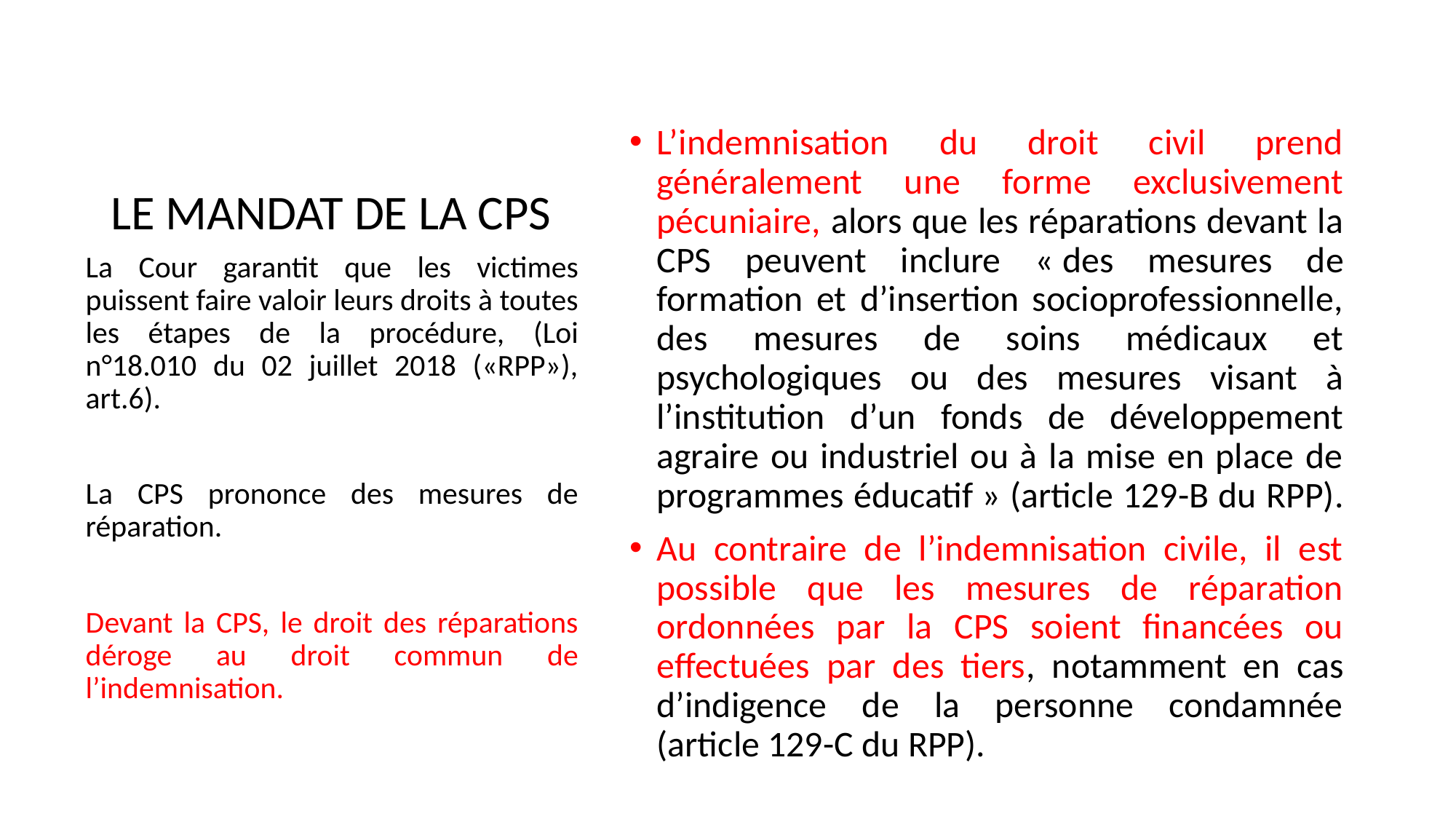

# LE MANDAT DE LA CPS
L’indemnisation du droit civil prend généralement une forme exclusivement pécuniaire, alors que les réparations devant la CPS peuvent inclure « des mesures de formation et d’insertion socioprofessionnelle, des mesures de soins médicaux et psychologiques ou des mesures visant à l’institution d’un fonds de développement agraire ou industriel ou à la mise en place de programmes éducatif » (article 129-B du RPP).
Au contraire de l’indemnisation civile, il est possible que les mesures de réparation ordonnées par la CPS soient financées ou effectuées par des tiers, notamment en cas d’indigence de la personne condamnée (article 129-C du RPP).

La Cour garantit que les victimes puissent faire valoir leurs droits à toutes les étapes de la procédure, (Loi n°18.010 du 02 juillet 2018 («RPP»), art.6).

La CPS prononce des mesures de réparation.

Devant la CPS, le droit des réparations déroge au droit commun de l’indemnisation.